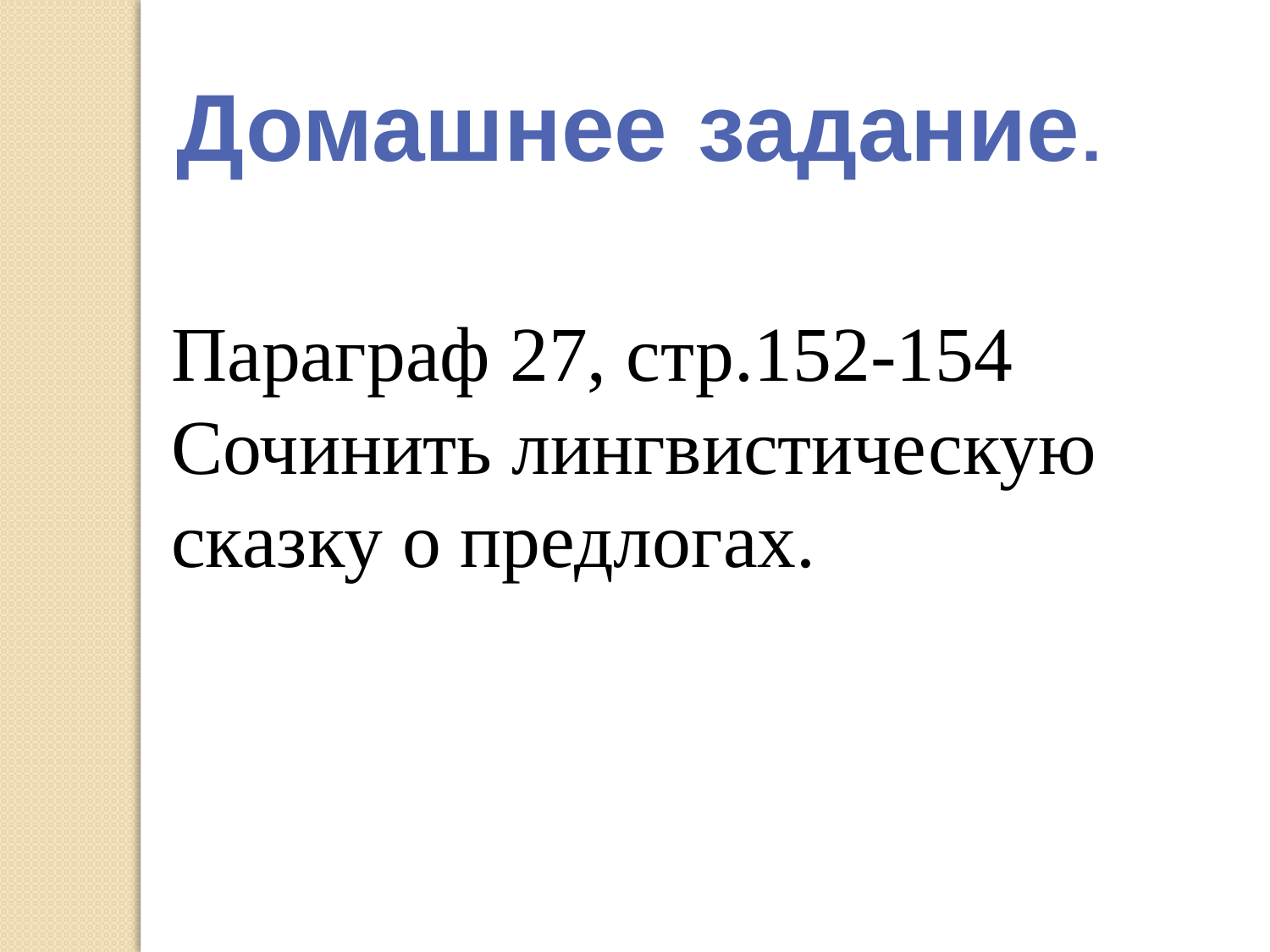

Домашнее задание.
Параграф 27, стр.152-154
Сочинить лингвистическую сказку о предлогах.